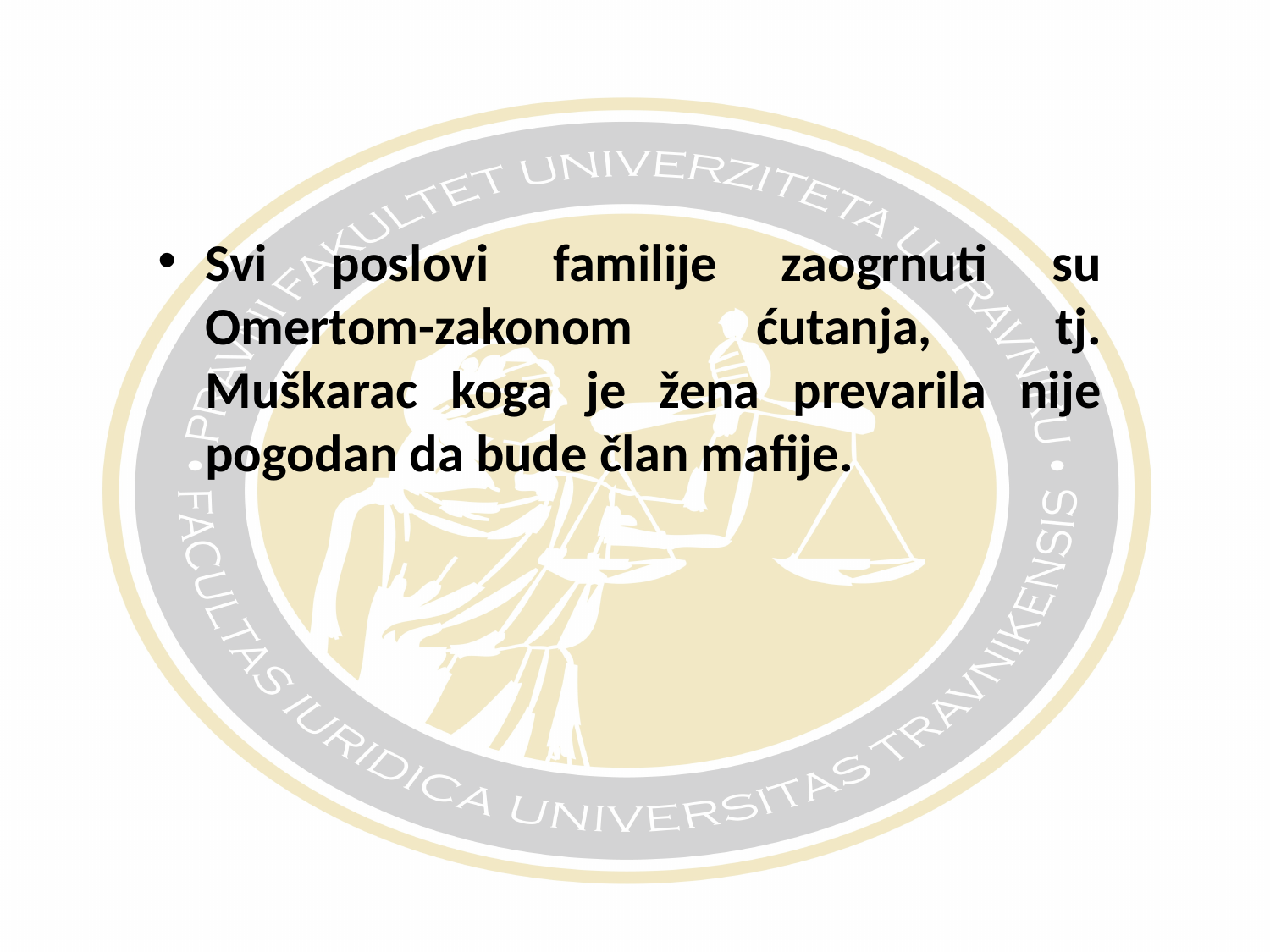

#
Svi poslovi familije zaogrnuti su Omertom-zakonom ćutanja, tj. Muškarac koga je žena prevarila nije pogodan da bude član mafije.